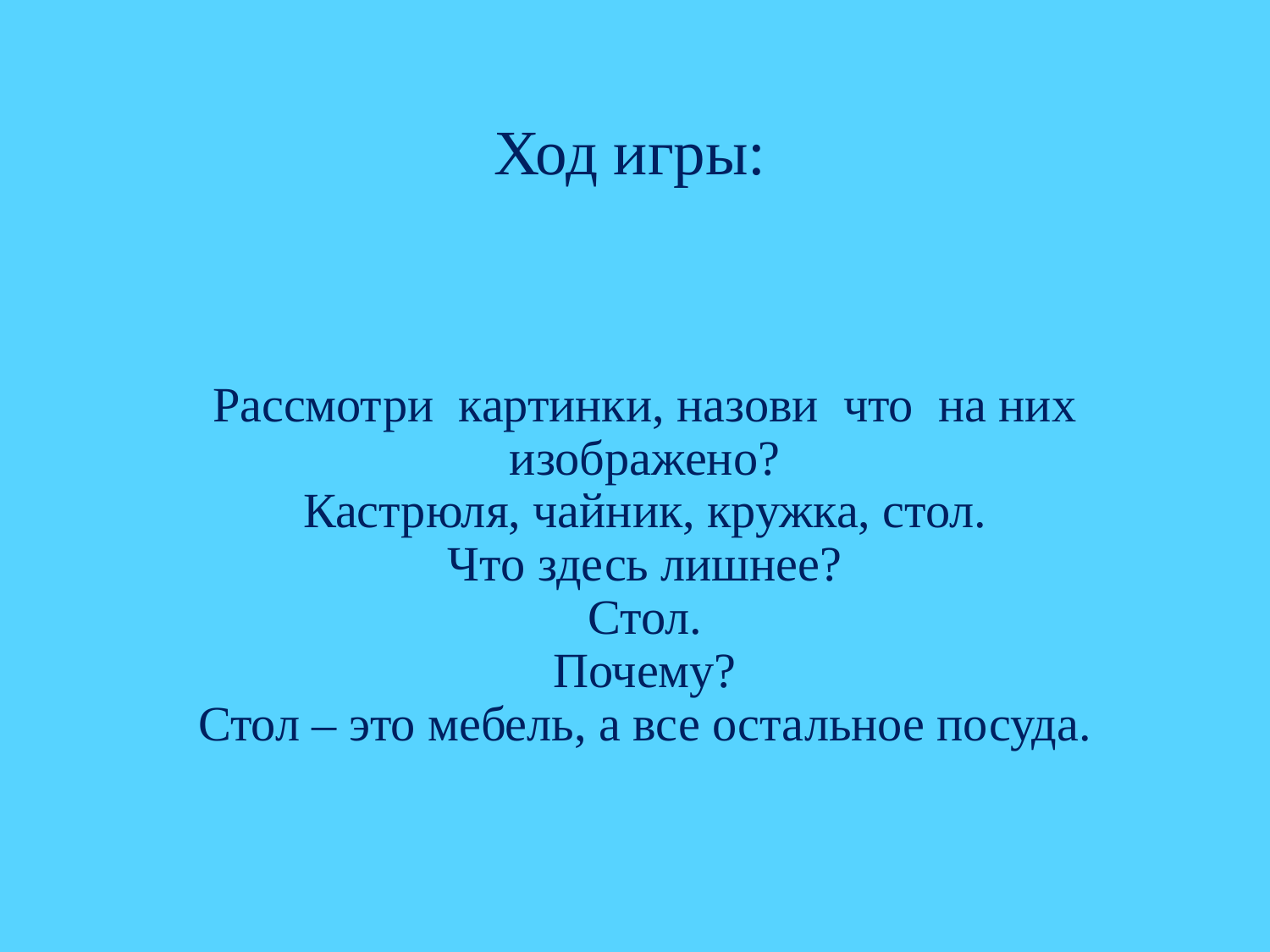

# Ход игры:
Рассмотри  картинки, назови  что  на них изображено?
Кастрюля, чайник, кружка, стол.
Что здесь лишнее?
Стол.
Почему?
Стол – это мебель, а все остальное посуда.